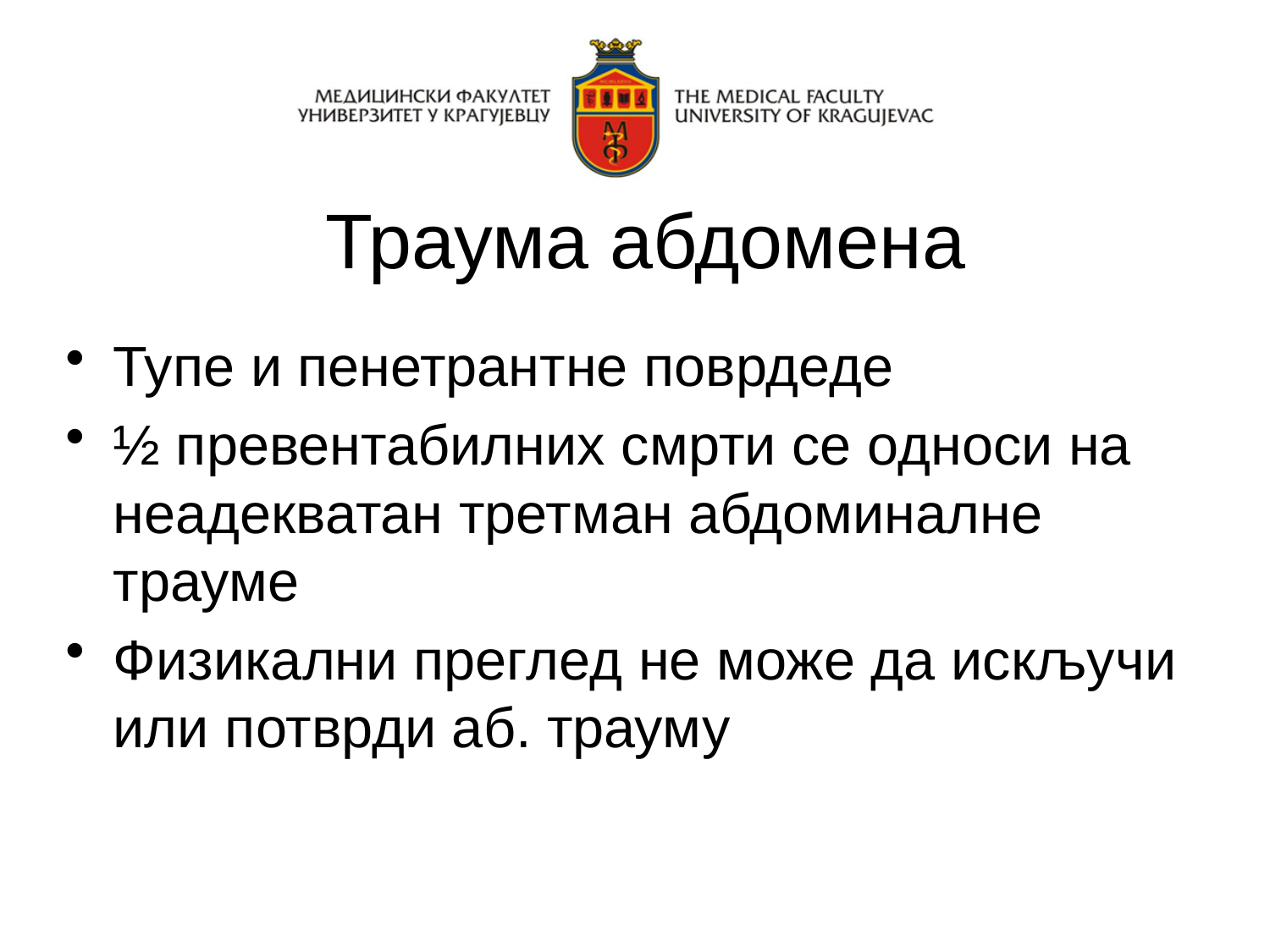

# Траума абдомена
Тупе и пенетрантне поврдеде
½ превентабилних смрти се односи на неадекватан третман абдоминалне трауме
Физикални преглед не може да искључи или потврди аб. трауму